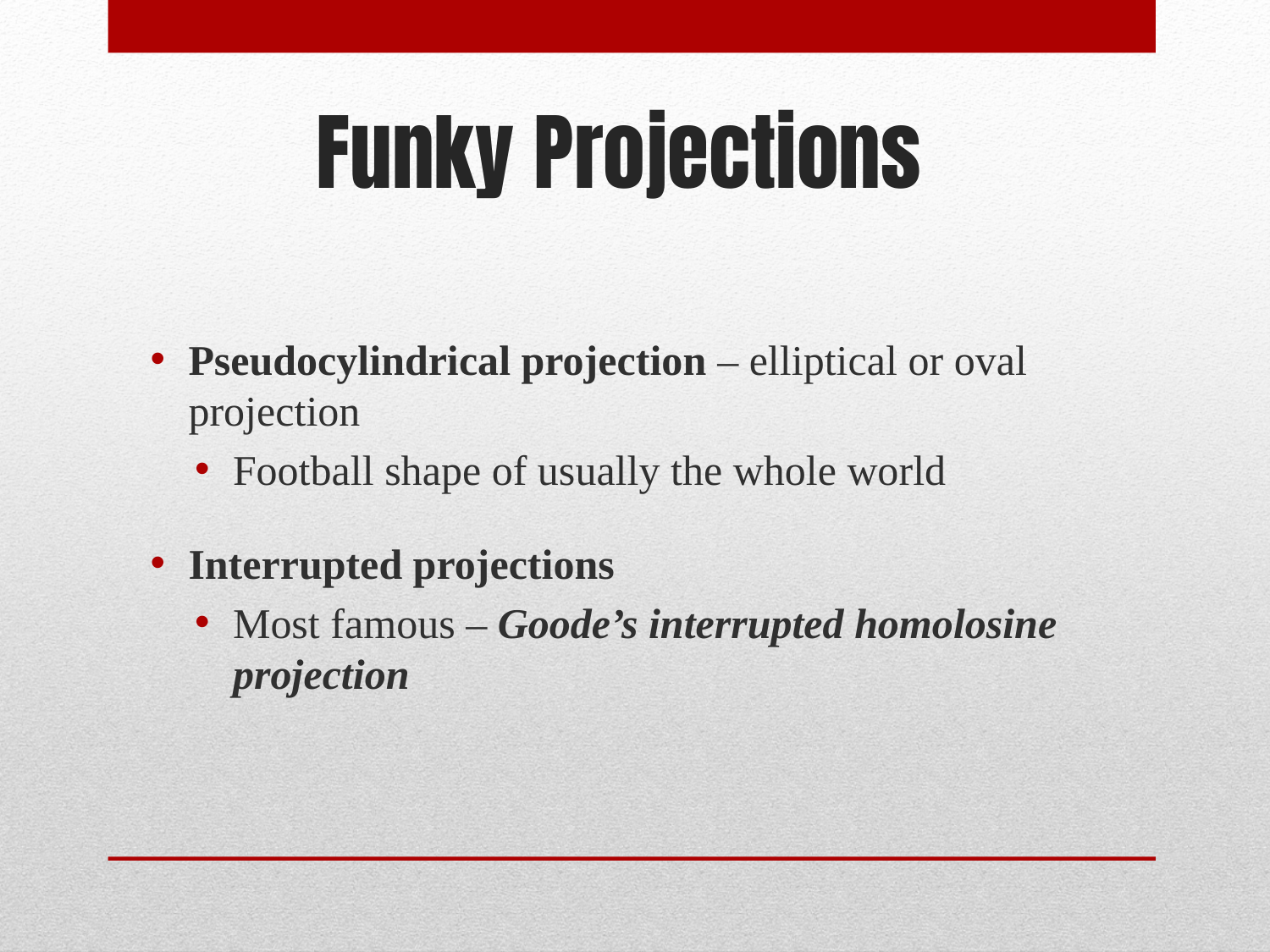

Funky Projections
Pseudocylindrical projection – elliptical or oval projection
Football shape of usually the whole world

Interrupted projections
Most famous – Goode’s interrupted homolosine projection